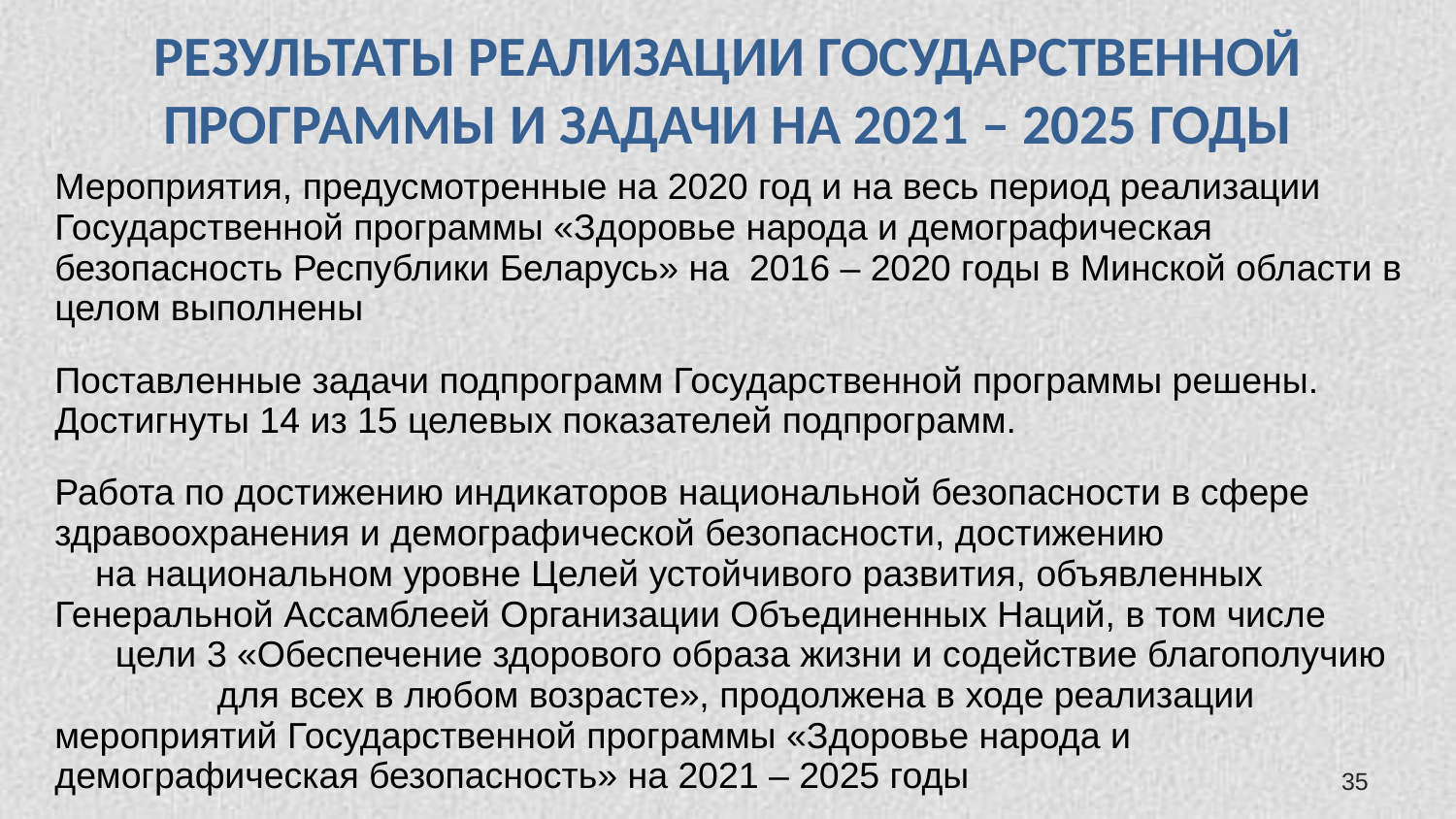

# РЕЗУЛЬТАТЫ РЕАЛИЗАЦИИ ГОСУДАРСТВЕННОЙ ПРОГРАММЫ И ЗАДАЧИ НА 2021 – 2025 ГОДЫ
Мероприятия, предусмотренные на 2020 год и на весь период реализации Государственной программы «Здоровье народа и демографическая безопасность Республики Беларусь» на  2016 – 2020 годы в Минской области в целом выполнены
Поставленные задачи подпрограмм Государственной программы решены. Достигнуты 14 из 15 целевых показателей подпрограмм.
Работа по достижению индикаторов национальной безопасности в сфере здравоохранения и демографической безопасности, достижению                            на национальном уровне Целей устойчивого развития, объявленных Генеральной Ассамблеей Организации Объединенных Наций, в том числе              цели 3 «Обеспечение здорового образа жизни и содействие благополучию                   для всех в любом возрасте», продолжена в ходе реализации мероприятий Государственной программы «Здоровье народа и демографическая безопасность» на 2021 – 2025 годы
35